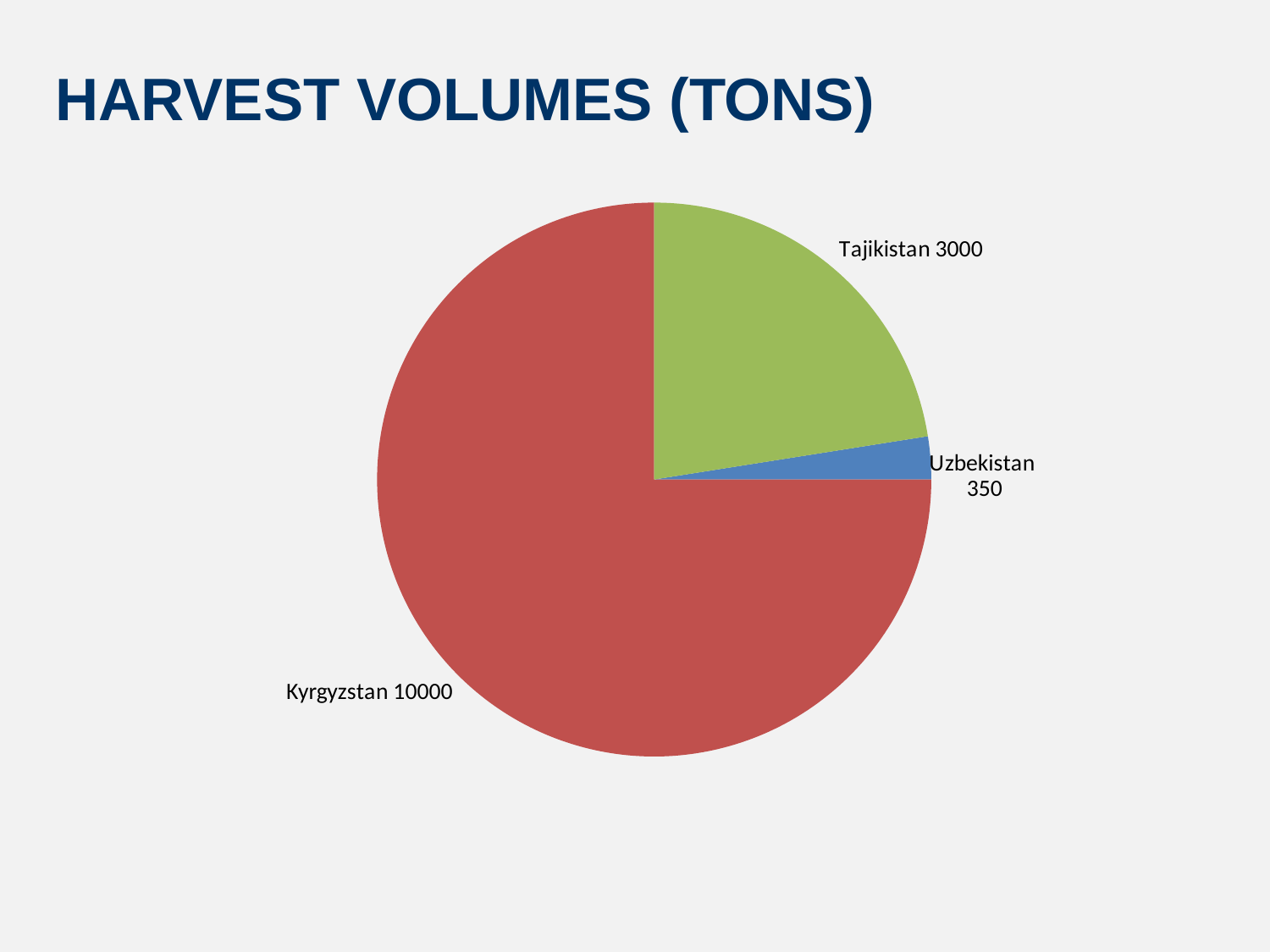

# HARVEST VOLUMES (TONS)

### Chart

| Category | Объем |
|---|---|
| Узбекистан | 333.0 |
| Кыргызстан | 10000.0 |
| Таджикистан | 3000.0 |